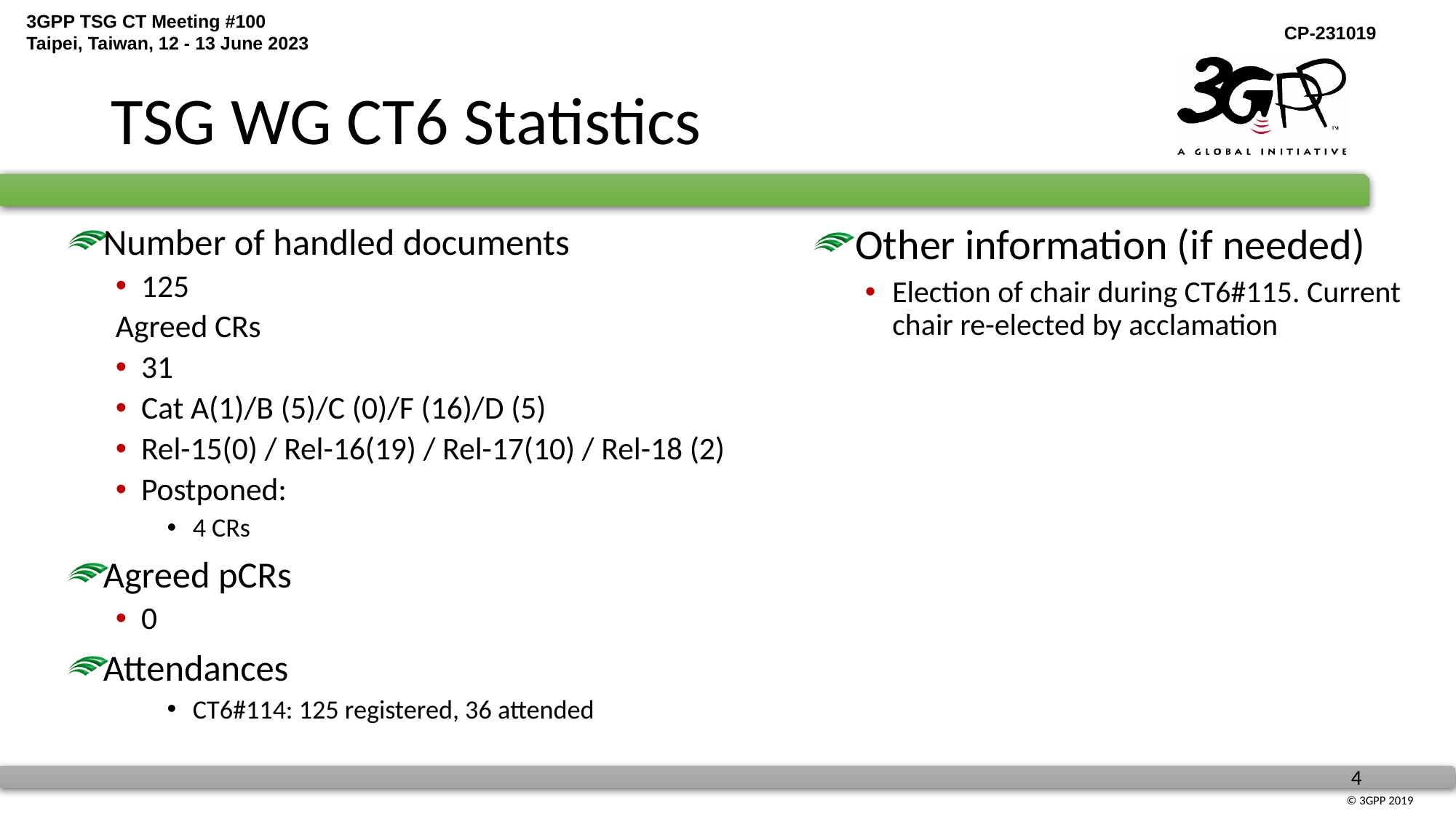

# TSG WG CT6 Statistics
Other information (if needed)
Election of chair during CT6#115. Current chair re-elected by acclamation
Number of handled documents
125
Agreed CRs
31
Cat A(1)/B (5)/C (0)/F (16)/D (5)
Rel-15(0) / Rel-16(19) / Rel-17(10) / Rel-18 (2)
Postponed:
4 CRs
Agreed pCRs
0
Attendances
CT6#114: 125 registered, 36 attended